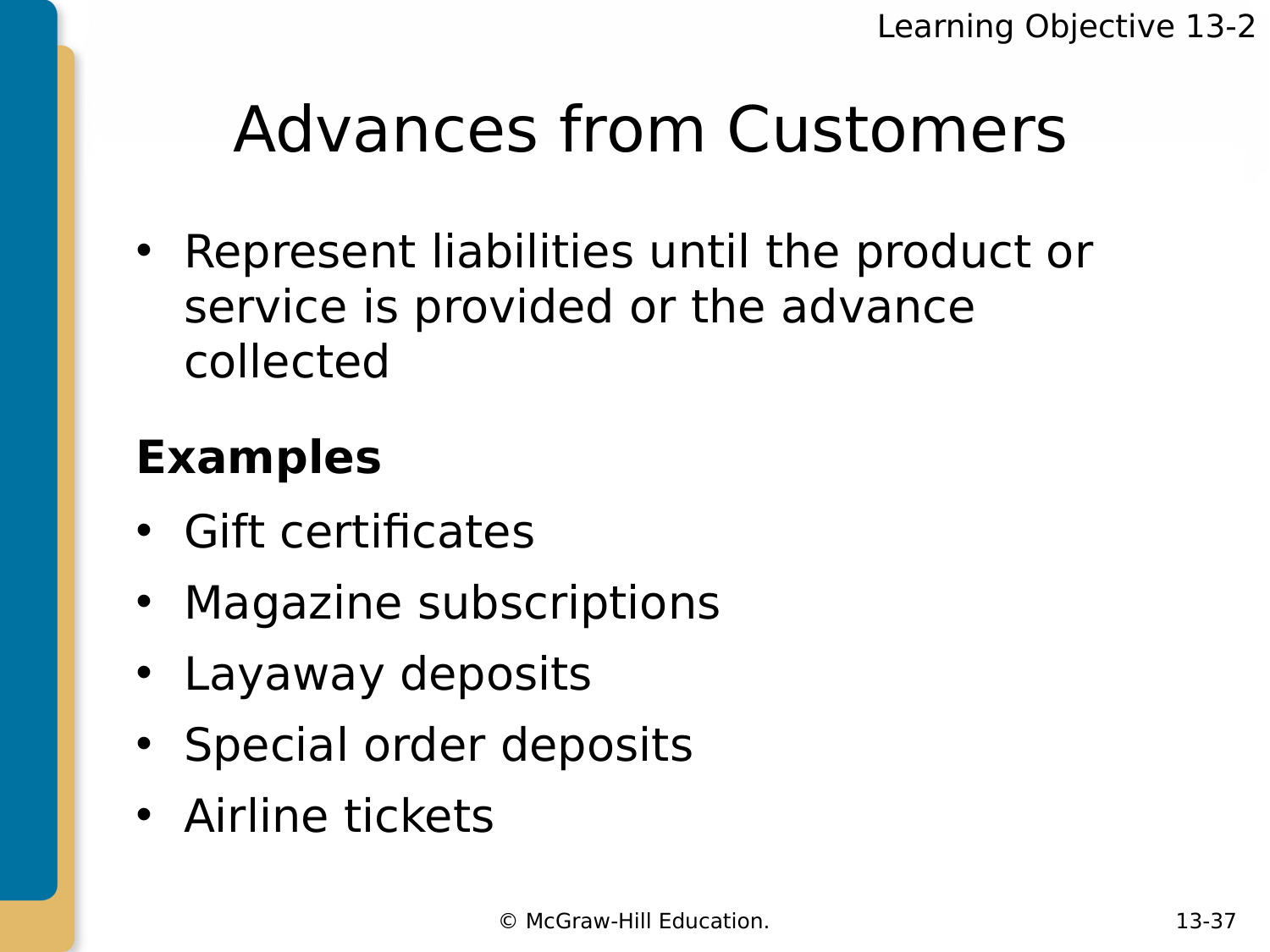

Learning Objective 13-2
# Advances from Customers
Represent liabilities until the product or service is provided or the advance collected
Examples
Gift certificates
Magazine subscriptions
Layaway deposits
Special order deposits
Airline tickets